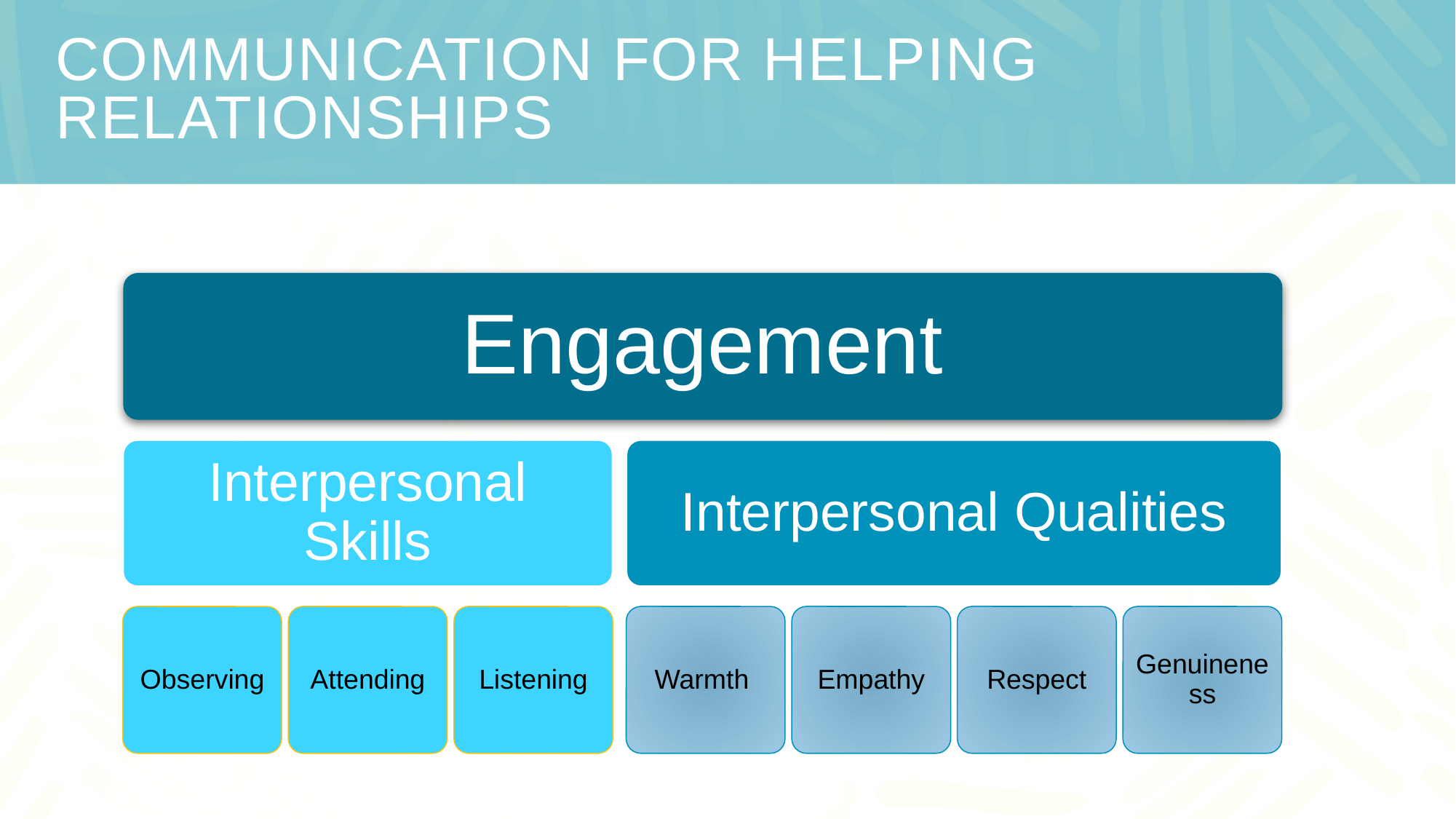

# Communication for helping relationships
Engagement
Interpersonal Skills
Observing
Attending
Listening
Interpersonal Qualities
Warmth
Empathy
Respect
Genuineness